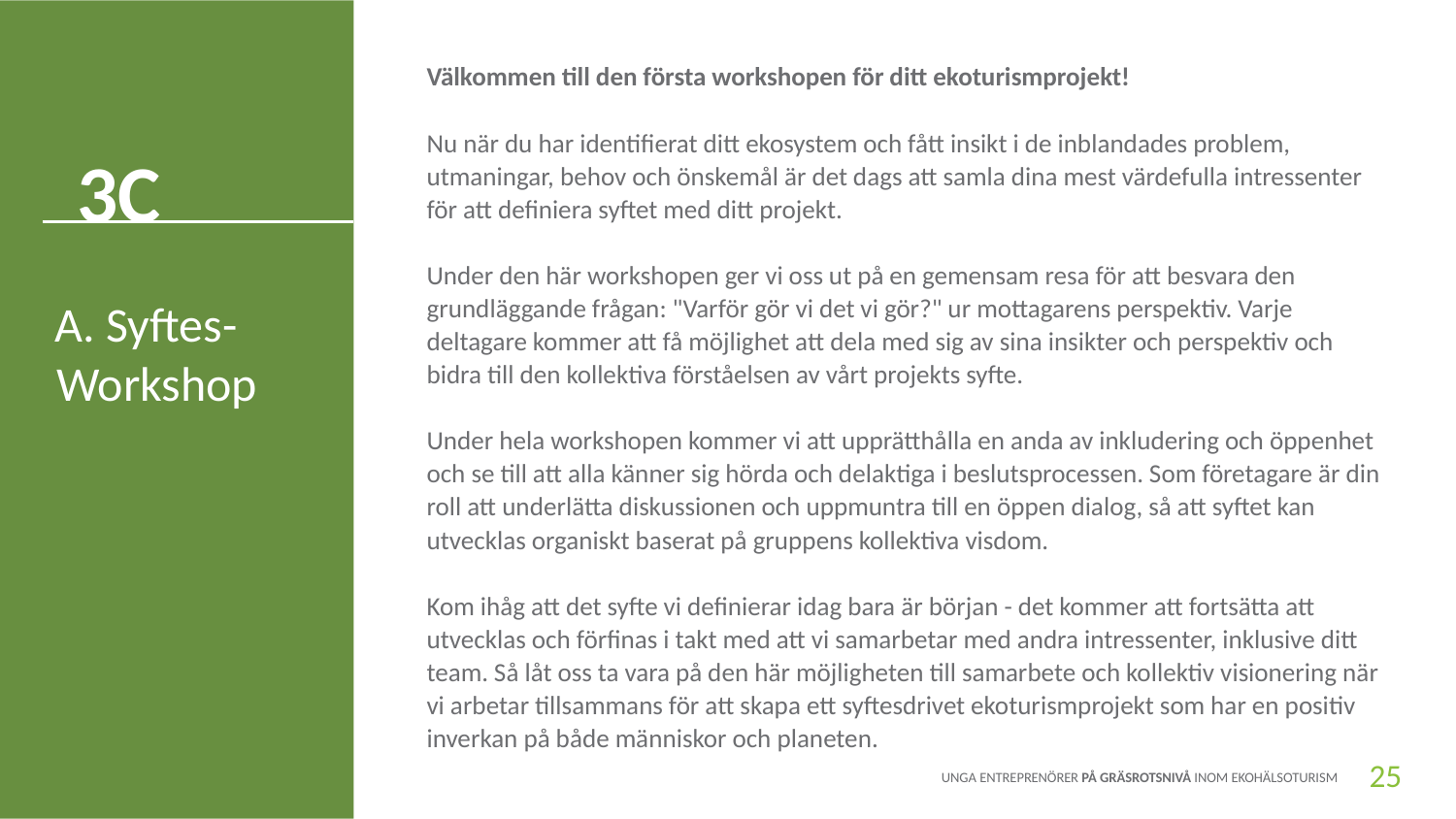

Välkommen till den första workshopen för ditt ekoturismprojekt!

Nu när du har identifierat ditt ekosystem och fått insikt i de inblandades problem, utmaningar, behov och önskemål är det dags att samla dina mest värdefulla intressenter för att definiera syftet med ditt projekt.

Under den här workshopen ger vi oss ut på en gemensam resa för att besvara den grundläggande frågan: "Varför gör vi det vi gör?" ur mottagarens perspektiv. Varje deltagare kommer att få möjlighet att dela med sig av sina insikter och perspektiv och bidra till den kollektiva förståelsen av vårt projekts syfte.

Under hela workshopen kommer vi att upprätthålla en anda av inkludering och öppenhet och se till att alla känner sig hörda och delaktiga i beslutsprocessen. Som företagare är din roll att underlätta diskussionen och uppmuntra till en öppen dialog, så att syftet kan utvecklas organiskt baserat på gruppens kollektiva visdom.

Kom ihåg att det syfte vi definierar idag bara är början - det kommer att fortsätta att utvecklas och förfinas i takt med att vi samarbetar med andra intressenter, inklusive ditt team. Så låt oss ta vara på den här möjligheten till samarbete och kollektiv visionering när vi arbetar tillsammans för att skapa ett syftesdrivet ekoturismprojekt som har en positiv inverkan på både människor och planeten.
3C
A. Syftes- Workshop

25